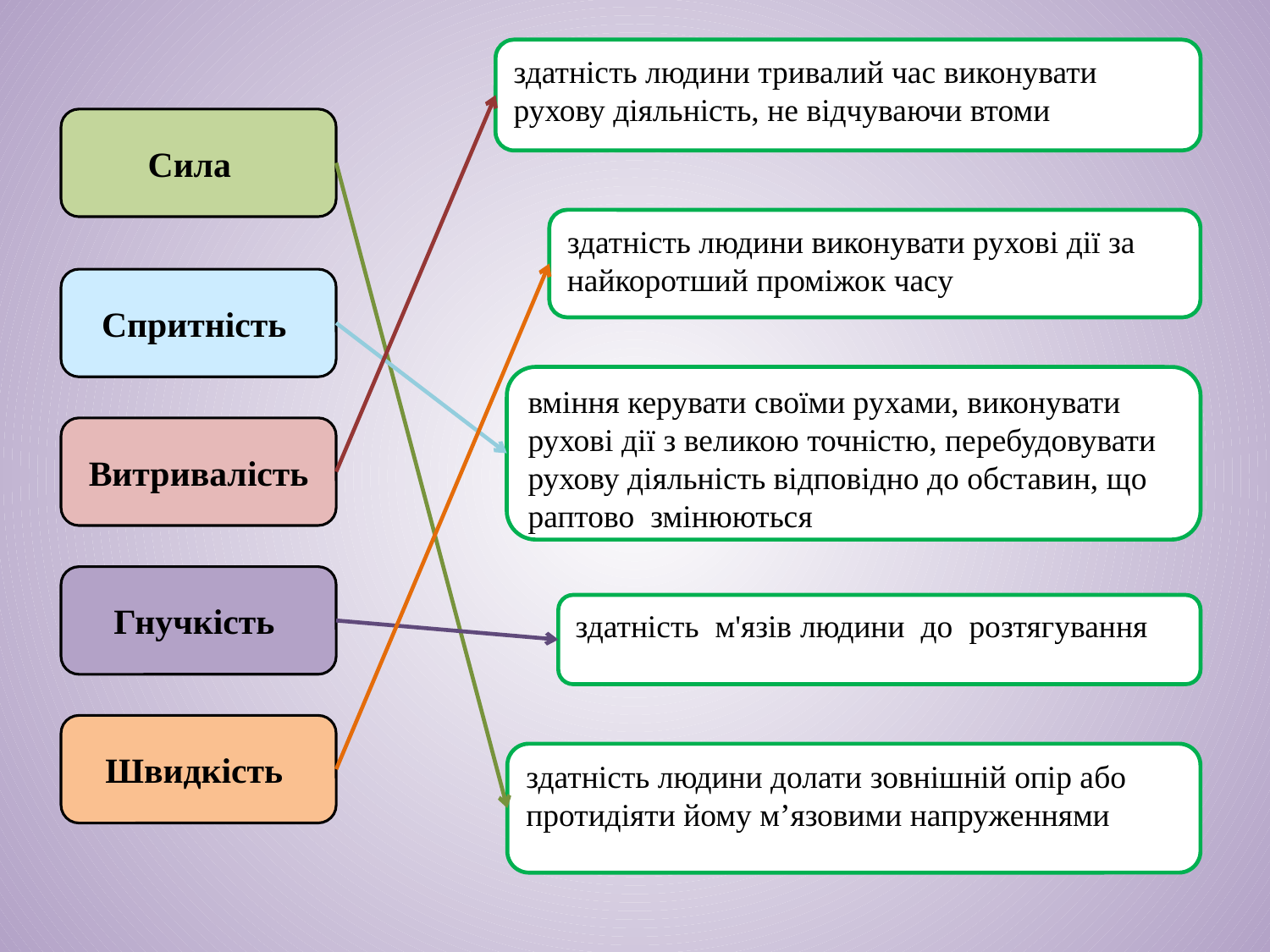

здатність людини тривалий час виконувати рухову діяльність, не відчуваючи втоми
Сила
здатність людини виконувати рухові дії за найкоротший проміжок часу
Спритність
вміння керувати своїми рухами, виконувати рухові дії з великою точністю, перебудовувати рухову діяльність відповідно до обставин, що раптово  змінюються
Витривалість
Гнучкість
здатність  м'язів людини  до  розтягування
Швидкість
здатність людини долати зовнішній опір або протидіяти йому м’язовими напруженнями